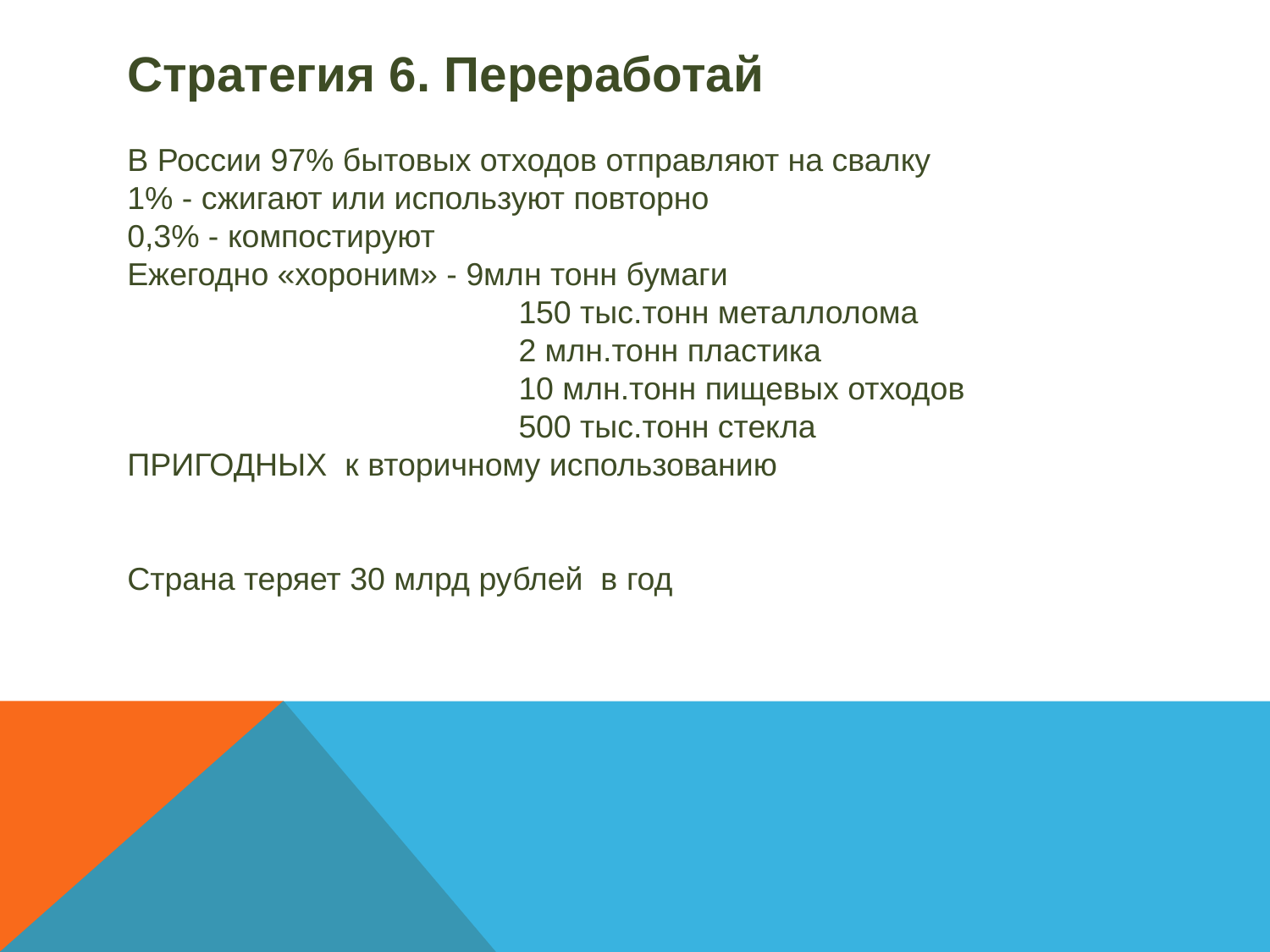

Стратегия 6. Переработай

В России 97% бытовых отходов отправляют на свалку
1% - сжигают или используют повторно
0,3% - компостируют
Ежегодно «хороним» - 9млн тонн бумаги
                                            150 тыс.тонн металлолома
                                            2 млн.тонн пластика
                                            10 млн.тонн пищевых отходов
                                            500 тыс.тонн стекла
ПРИГОДНЫХ  к вторичному использованию

Страна теряет 30 млрд рублей  в год